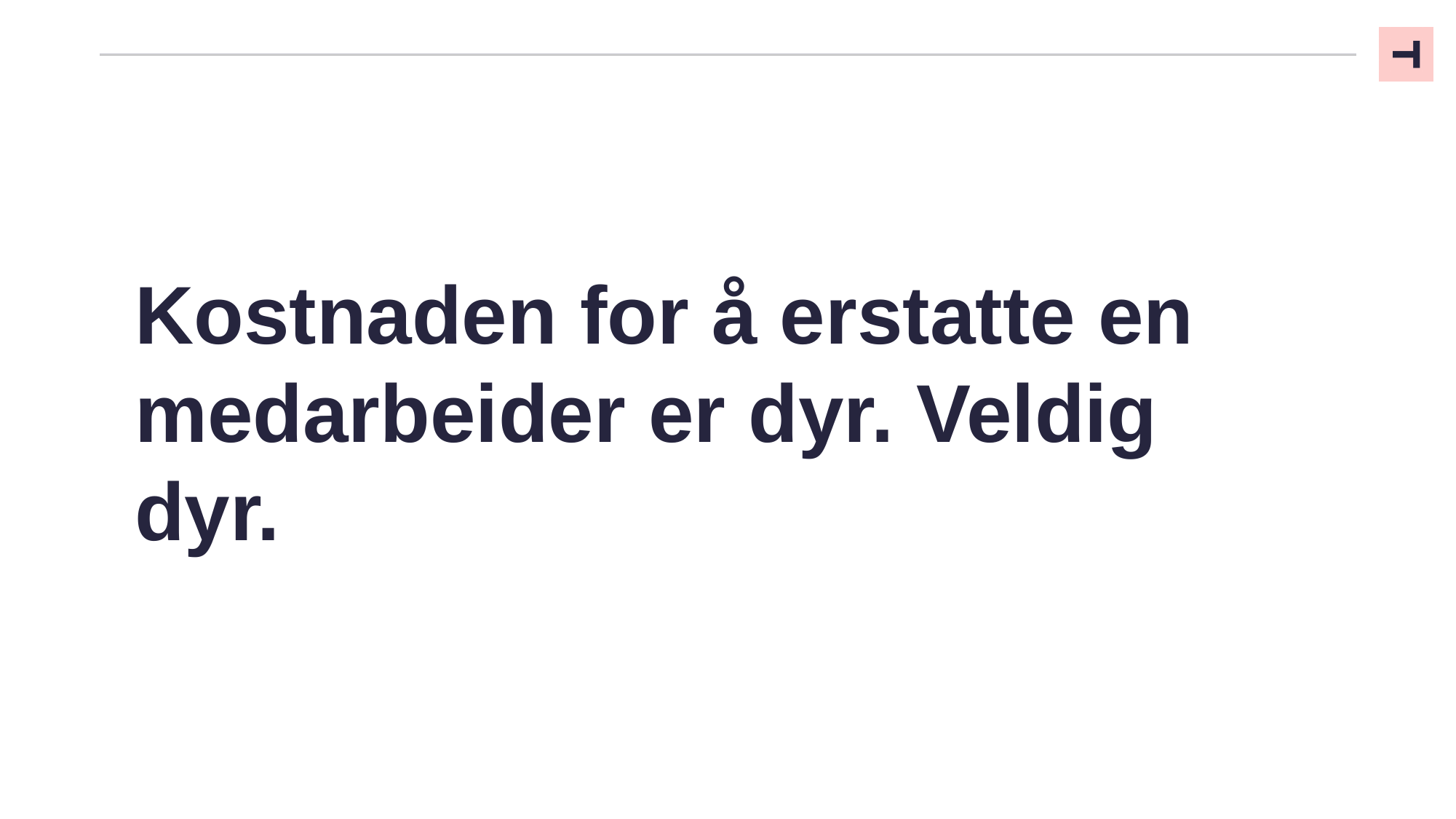

02
Kostnaden for å erstatte en
medarbeider er dyr. Veldig dyr.